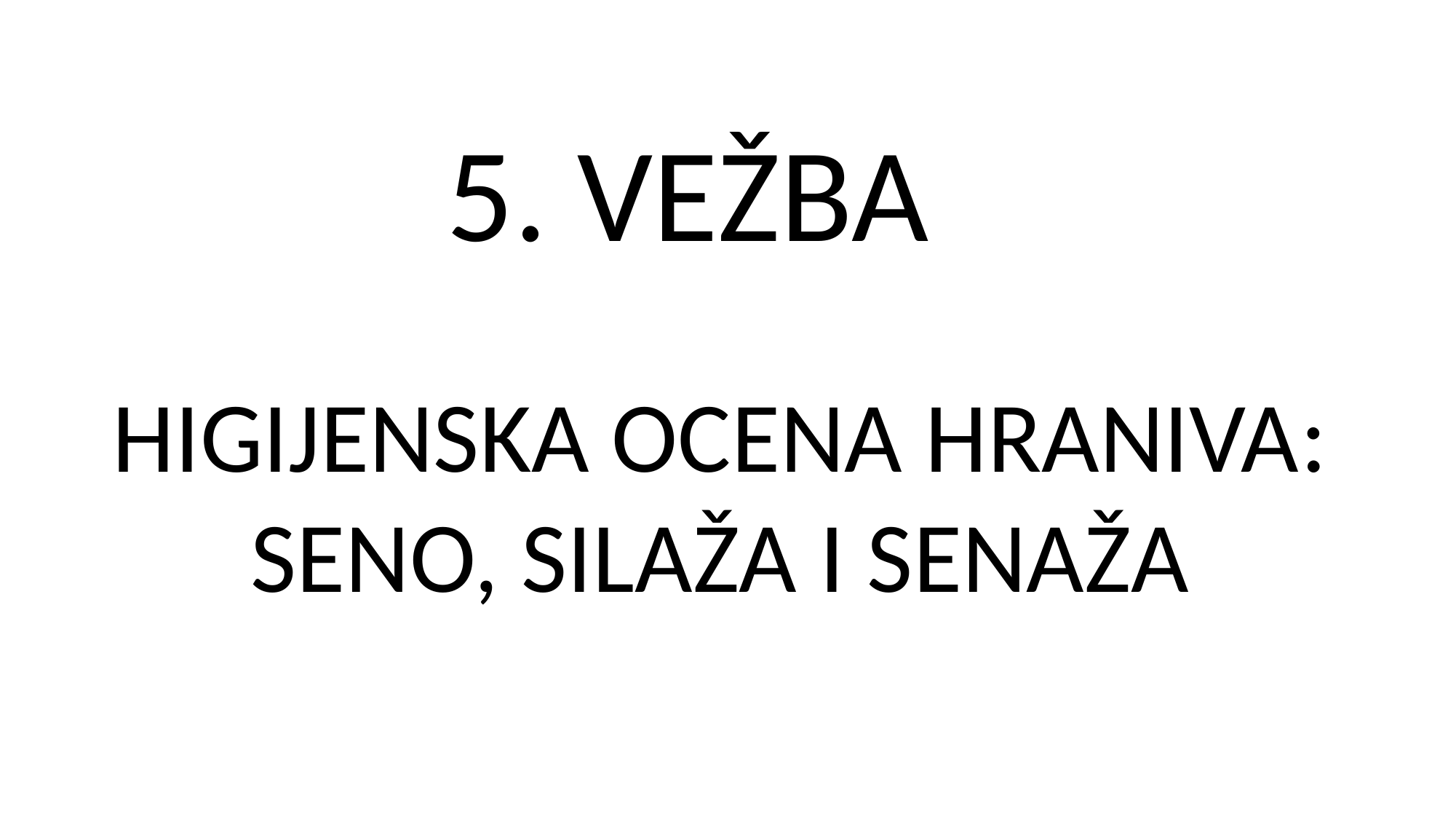

5. VEŽBA
HIGIJENSKA OCENA HRANIVA: SENO, SILAŽA I SENAŽA